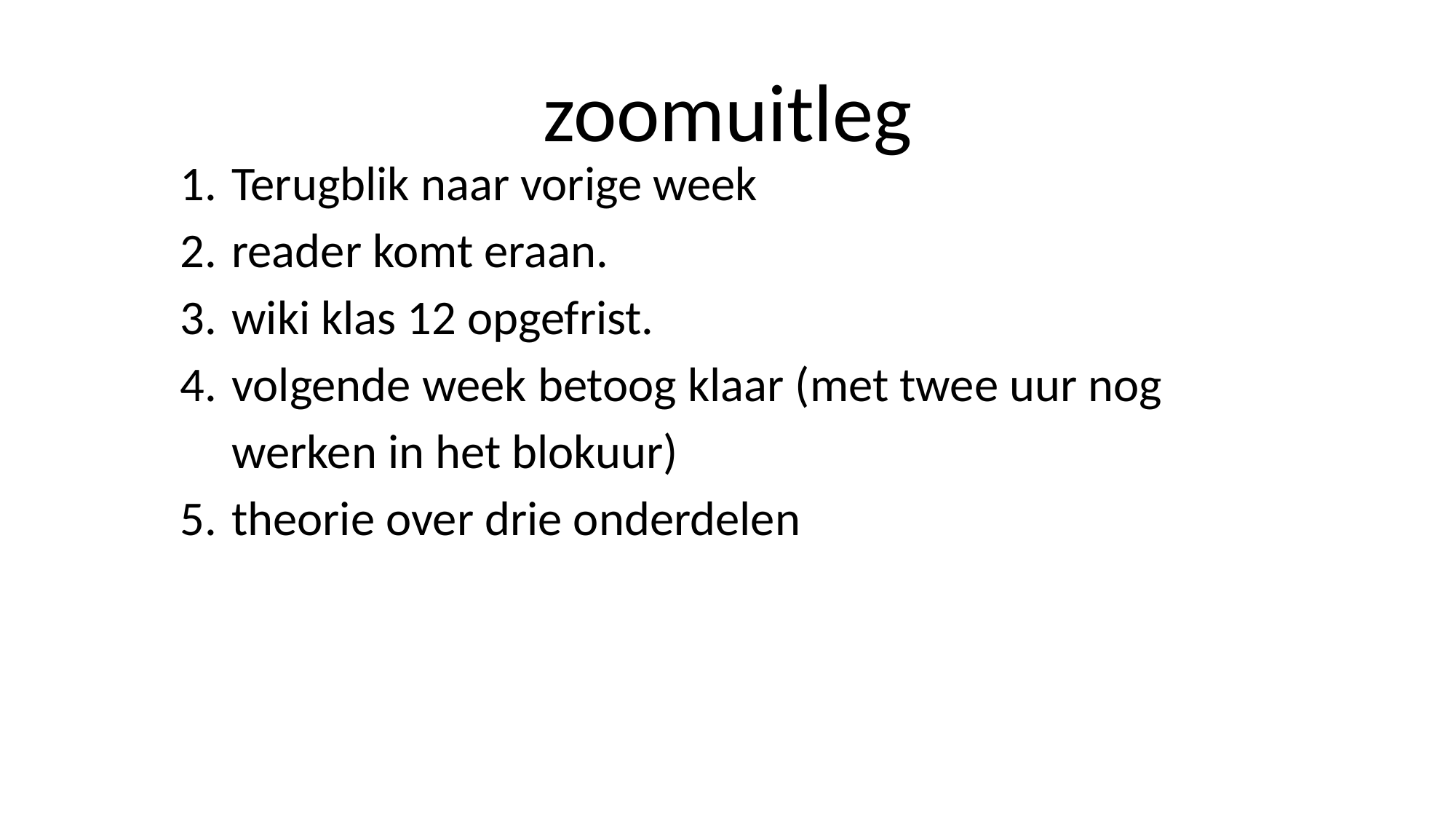

# zoomuitleg
Terugblik naar vorige week
reader komt eraan.
wiki klas 12 opgefrist.
volgende week betoog klaar (met twee uur nog werken in het blokuur)
theorie over drie onderdelen